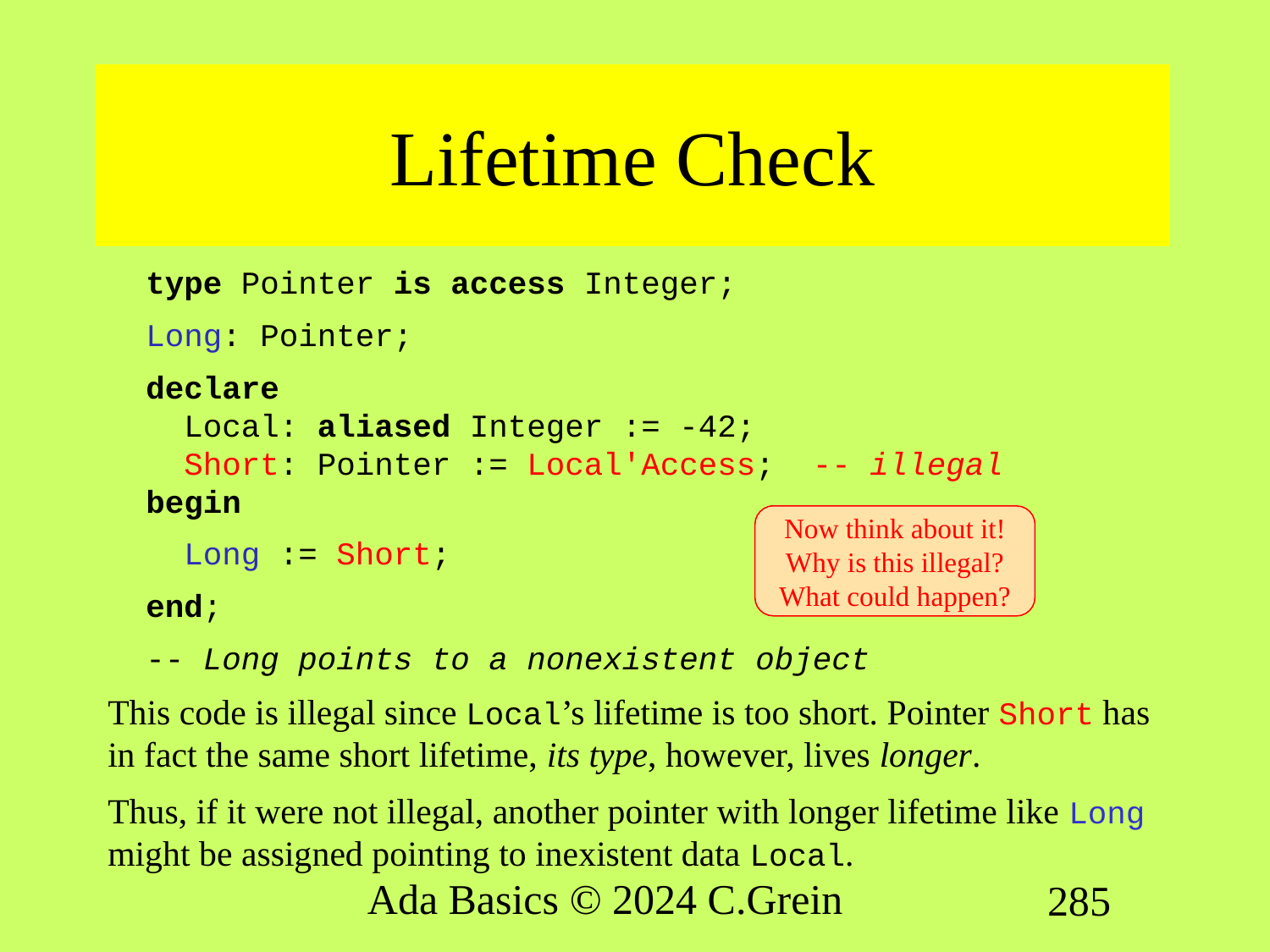

# Lifetime Check
  type Pointer is access Integer;
  Long: Pointer;
  declare
    Local: aliased Integer := -42;
    Short: Pointer := Local'Access;  -- illegal
  begin
    Long := Short;
  end;
  -- Long points to a nonexistent object
This code is illegal since Local’s lifetime is too short. Pointer Short has in fact the same short lifetime, its type, however, lives longer.
Thus, if it were not illegal, another pointer with longer lifetime like Long might be assigned pointing to inexistent data Local.
Now think about it! Why is this illegal? What could happen?
Ada Basics © 2024 C.Grein
285